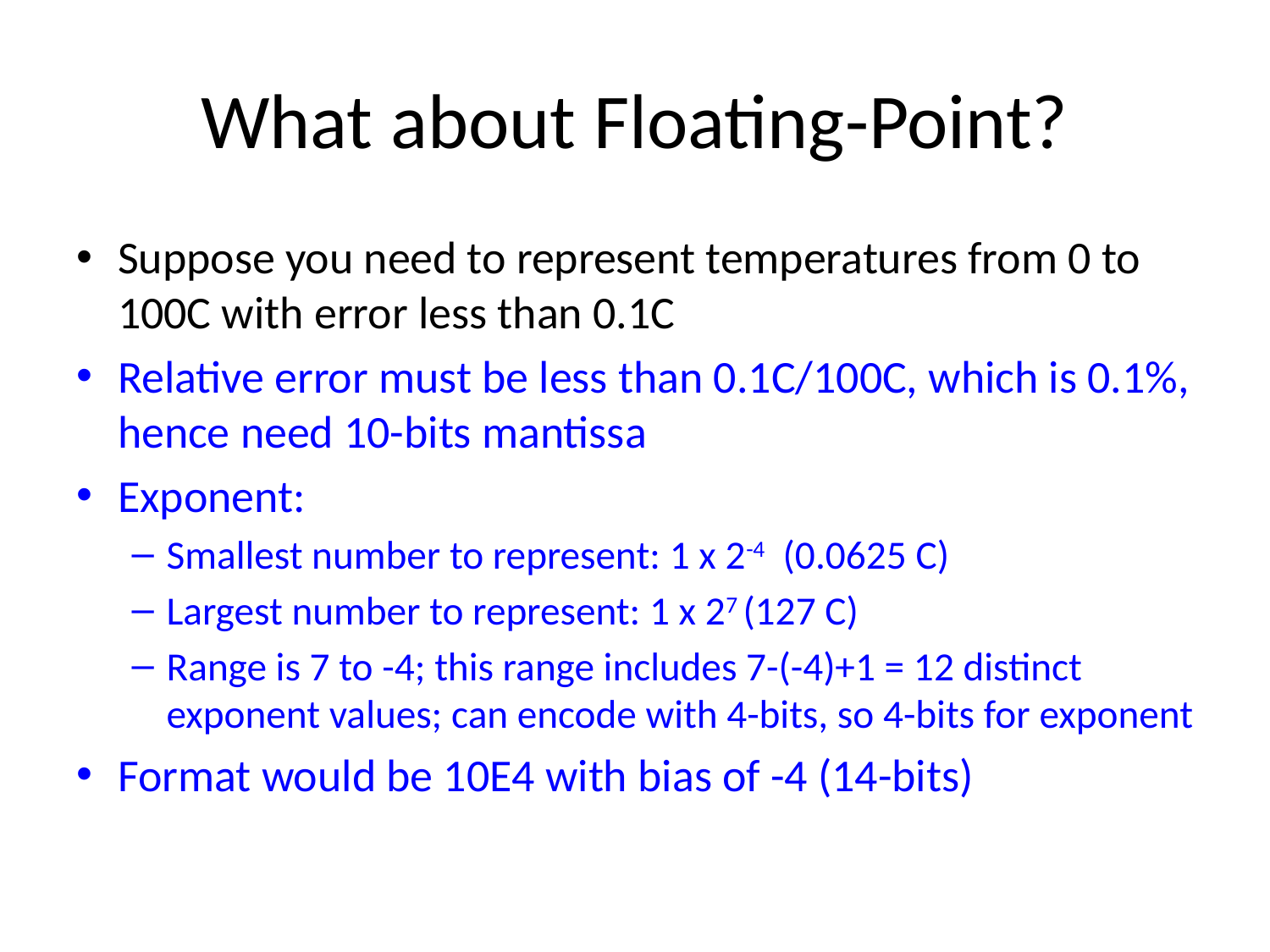

# What about Floating-Point?
Suppose you need to represent temperatures from 0 to 100C with error less than 0.1C
Relative error must be less than 0.1C/100C, which is 0.1%, hence need 10-bits mantissa
Exponent:
Smallest number to represent: 1 x 2-4  (0.0625 C)
Largest number to represent: 1 x 27 (127 C)
Range is 7 to -4; this range includes 7-(-4)+1 = 12 distinct exponent values; can encode with 4-bits, so 4-bits for exponent
Format would be 10E4 with bias of -4 (14-bits)